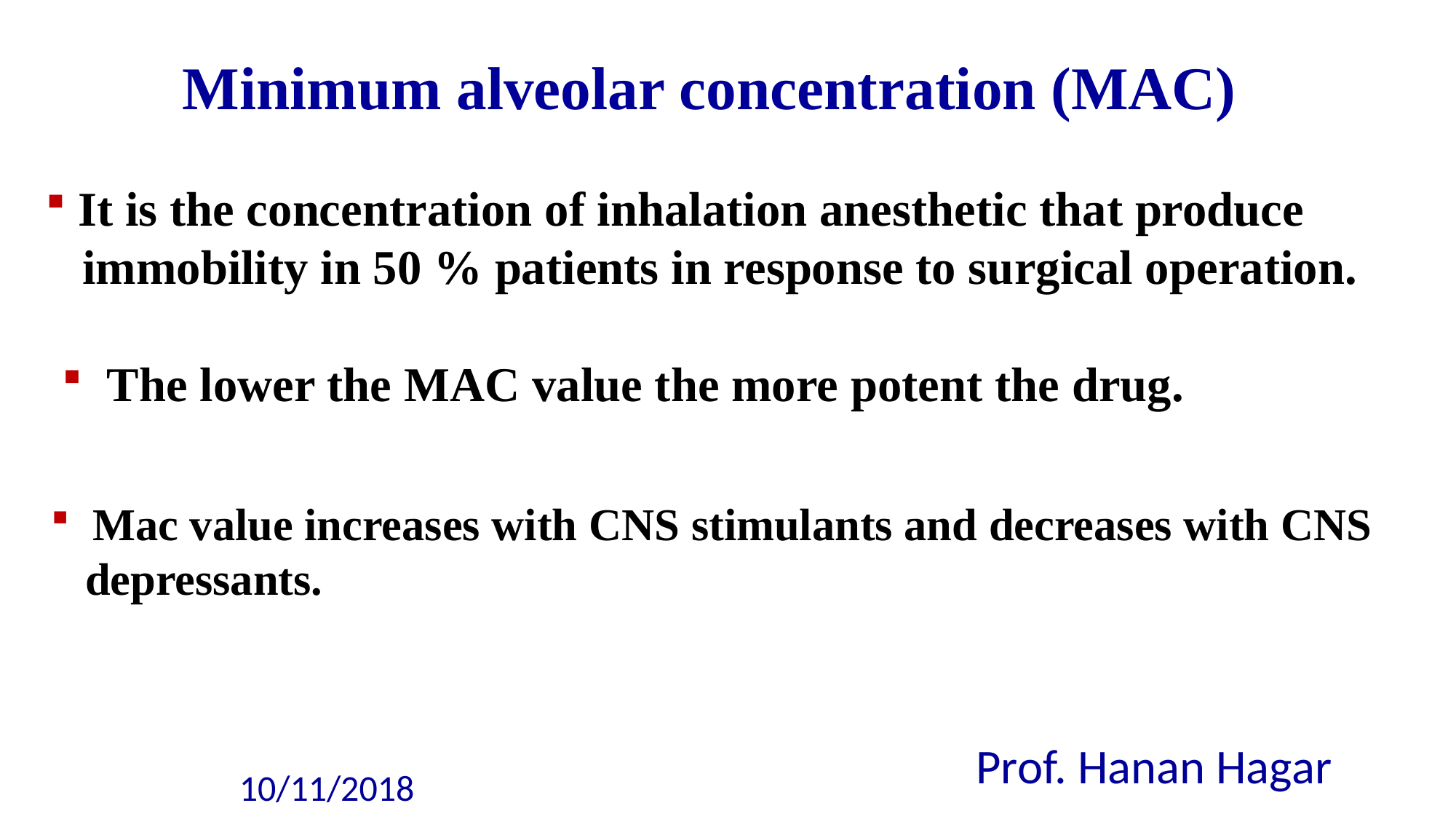

Minimum alveolar concentration (MAC)
 It is the concentration of inhalation anesthetic that produce
   immobility in 50 % patients in response to surgical operation.
  The lower the MAC value the more potent the drug.

  Mac value increases with CNS stimulants and decreases with CNS
   depressants.

Prof. Hanan Hagar
10/11/2018